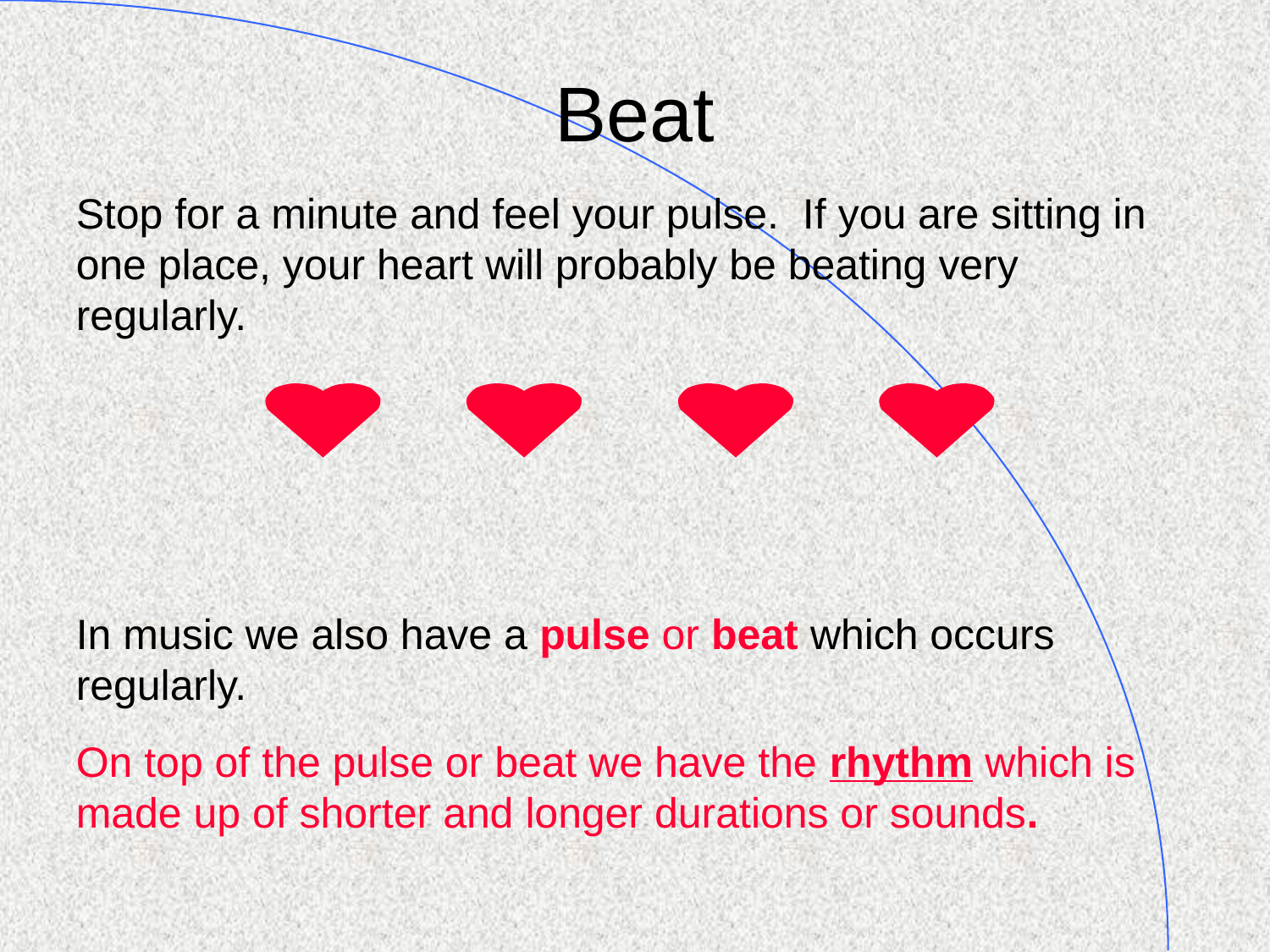

Beat
Stop for a minute and feel your pulse.  If you are sitting in one place, your heart will probably be beating very regularly.

In music we also have a pulse or beat which occurs regularly.
On top of the pulse or beat we have the rhythm which is made up of shorter and longer durations or sounds.